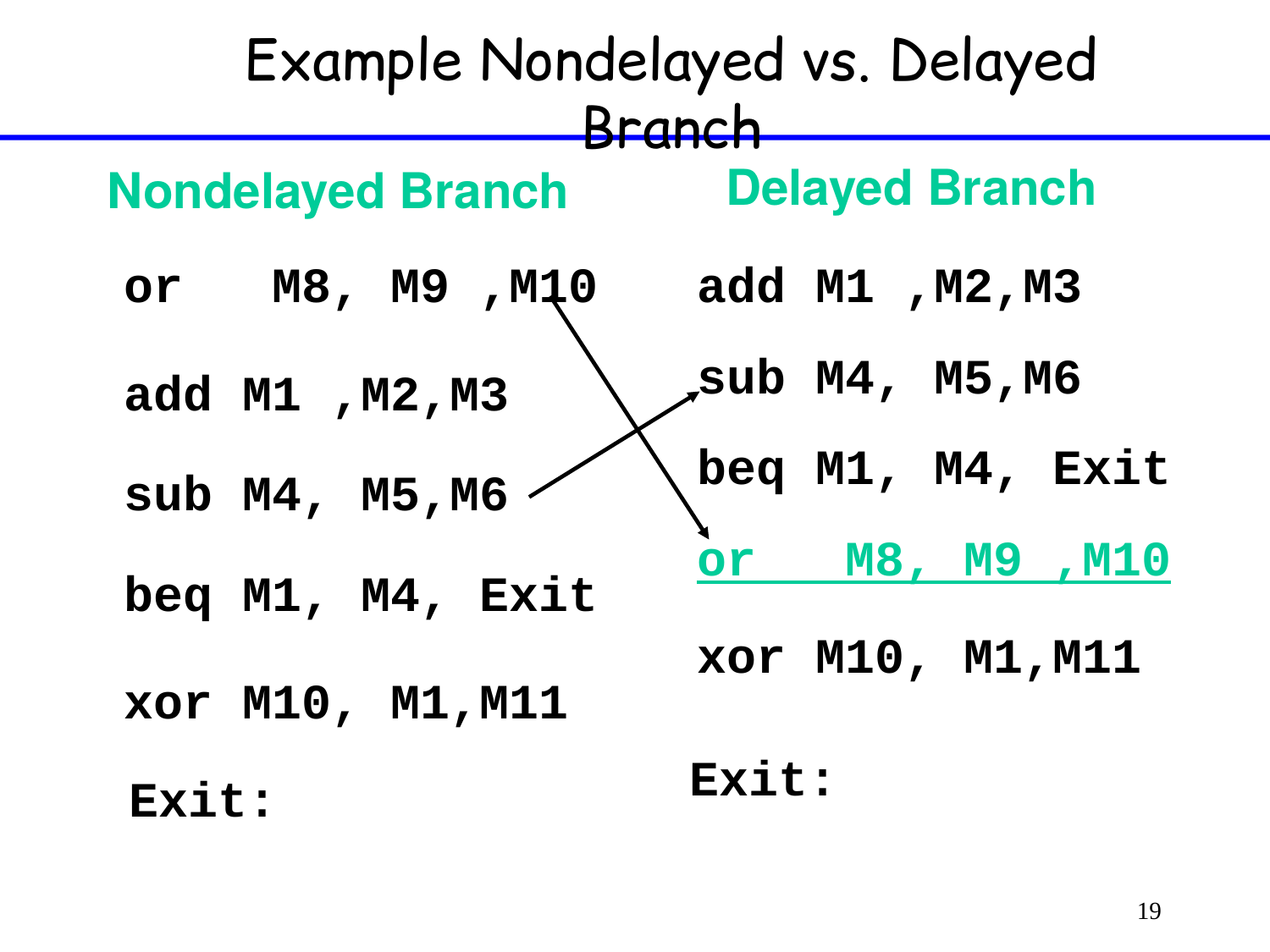

# Example Nondelayed vs. Delayed Branch

Delayed Branch

add M1 ,M2,M3

sub M4, M5,M6

beq M1, M4, Exit

or   M8, M9 ,M10

xor M10, M1,M11
Exit:

Nondelayed Branch

or   M8, M9 ,M10

add M1 ,M2,M3

sub M4, M5,M6

beq M1, M4, Exit

xor M10, M1,M11
Exit:
19